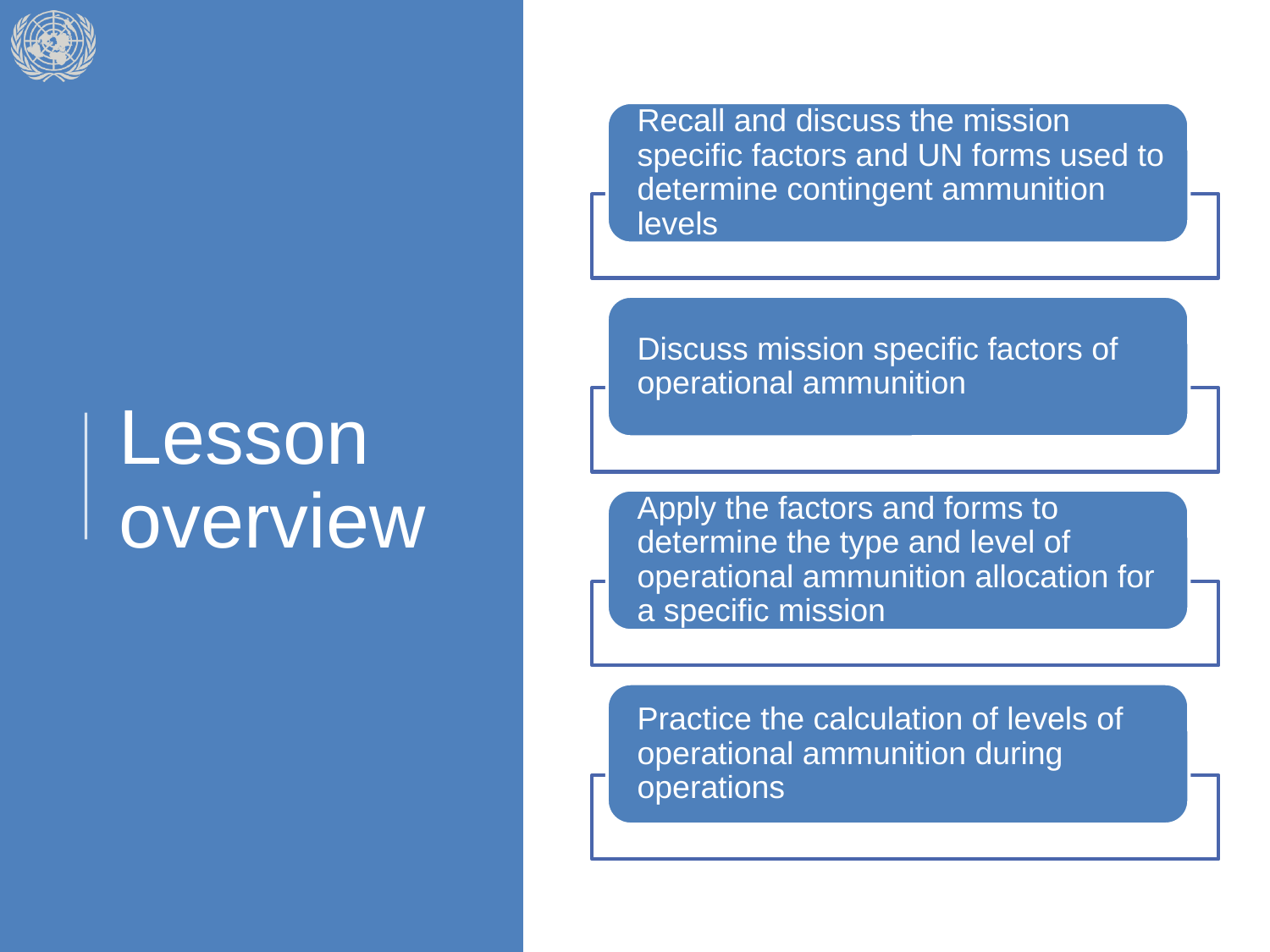

# Lesson overview
Recall and discuss the mission specific factors and UN forms used to determine contingent ammunition levels
Discuss mission specific factors of operational ammunition
Apply the factors and forms to determine the type and level of operational ammunition allocation for a specific mission
Practice the calculation of levels of operational ammunition during operations